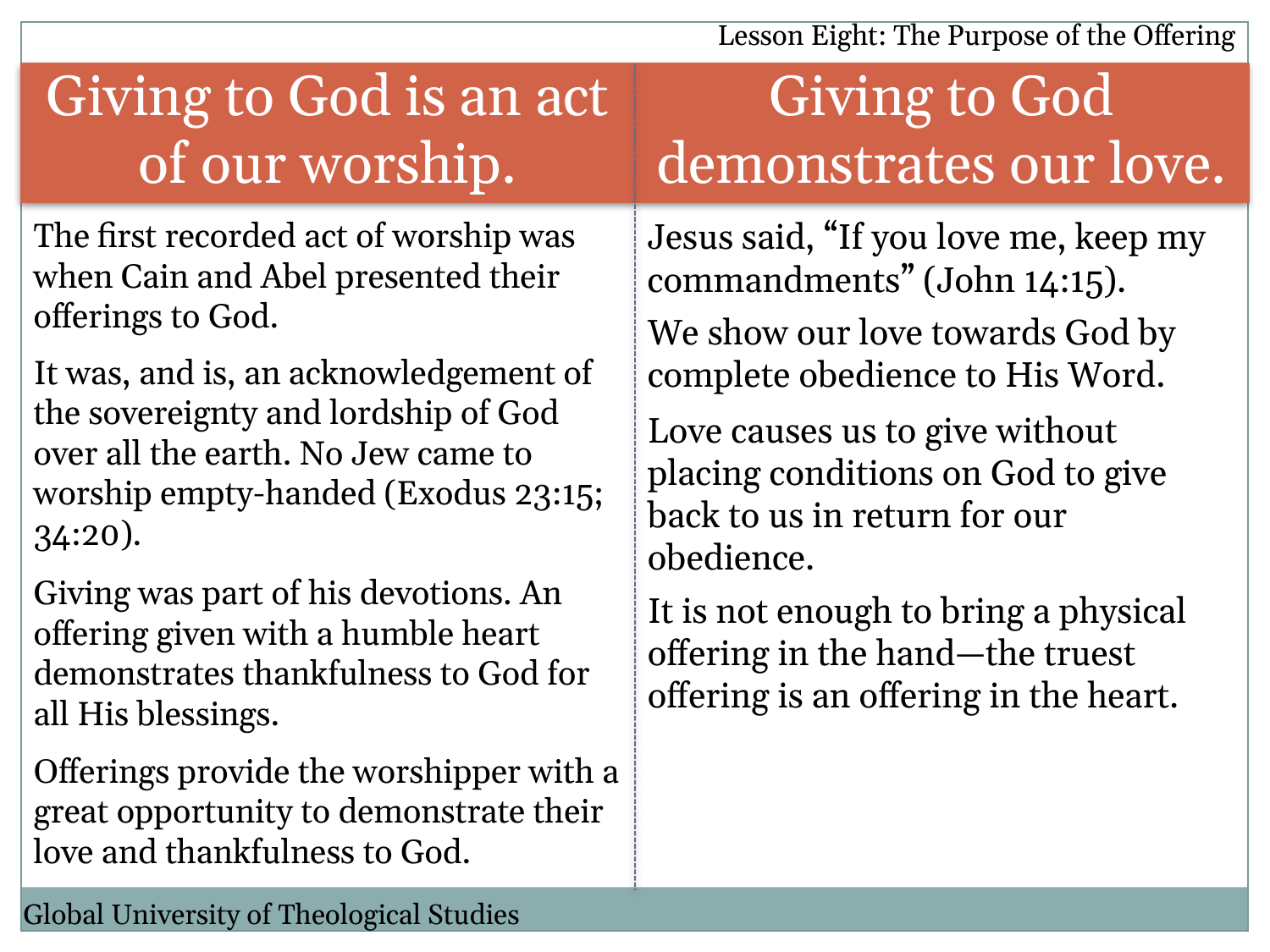

Lesson Eight: The Purpose of the Offering
Giving to God is an act of our worship.
Giving to God demonstrates our love.

The first recorded act of worship was when Cain and Abel presented their offerings to God.
Jesus said, “If you love me, keep my commandments” (John 14:15).
We show our love towards God by complete obedience to His Word.
It was, and is, an acknowledgement of the sovereignty and lordship of God over all the earth. No Jew came to worship empty-handed (Exodus 23:15; 34:20).
Love causes us to give without placing conditions on God to give back to us in return for our obedience.
Giving was part of his devotions. An offering given with a humble heart demonstrates thankfulness to God for all His blessings.
It is not enough to bring a physical offering in the hand—the truest offering is an offering in the heart.
Offerings provide the worshipper with a great opportunity to demonstrate their love and thankfulness to God.
Global University of Theological Studies